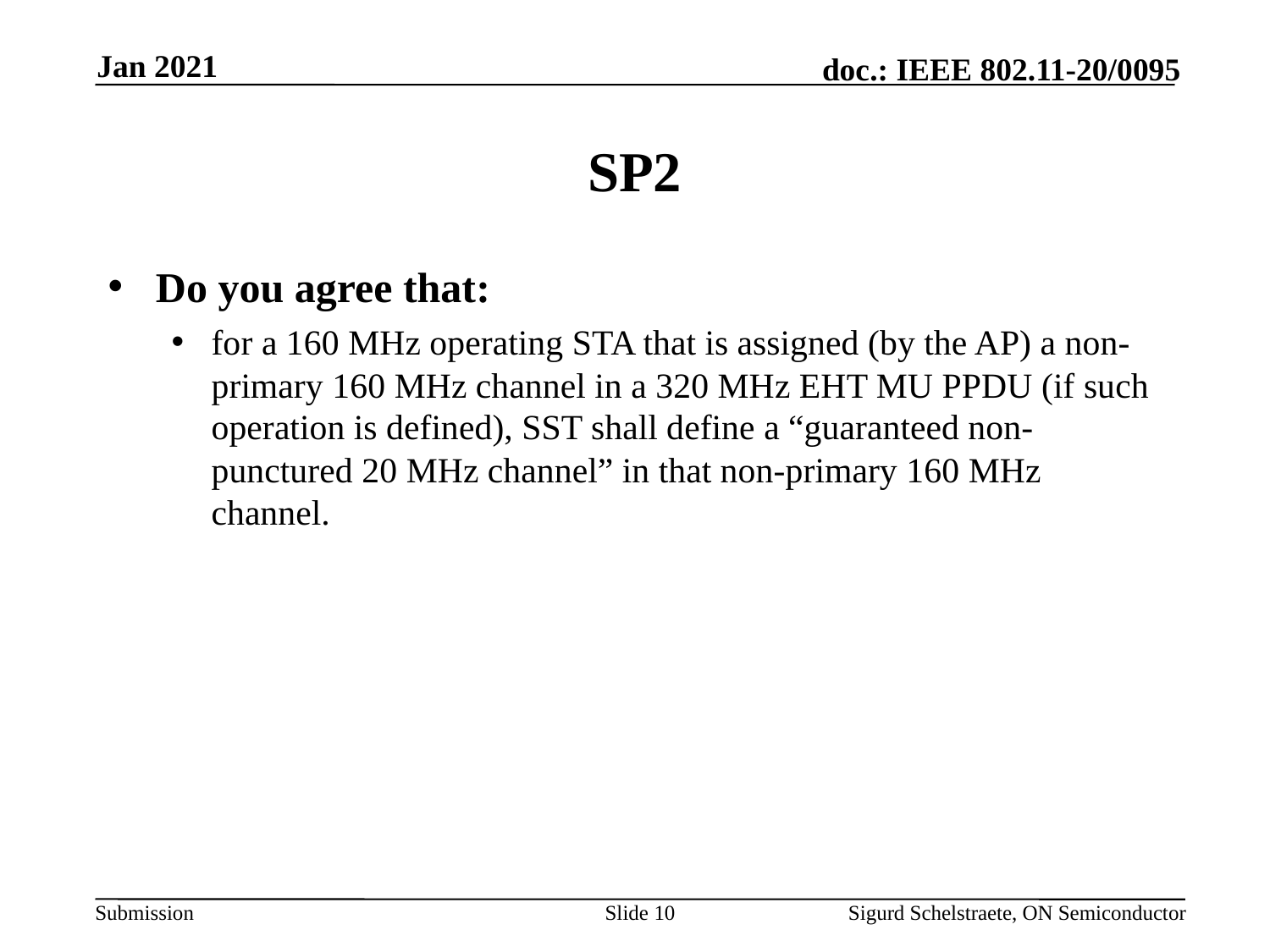

Jan 2021
# SP2
Do you agree that:
for a 160 MHz operating STA that is assigned (by the AP) a non-primary 160 MHz channel in a 320 MHz EHT MU PPDU (if such operation is defined), SST shall define a “guaranteed non-punctured 20 MHz channel” in that non-primary 160 MHz channel.
Slide 10
Sigurd Schelstraete, ON Semiconductor